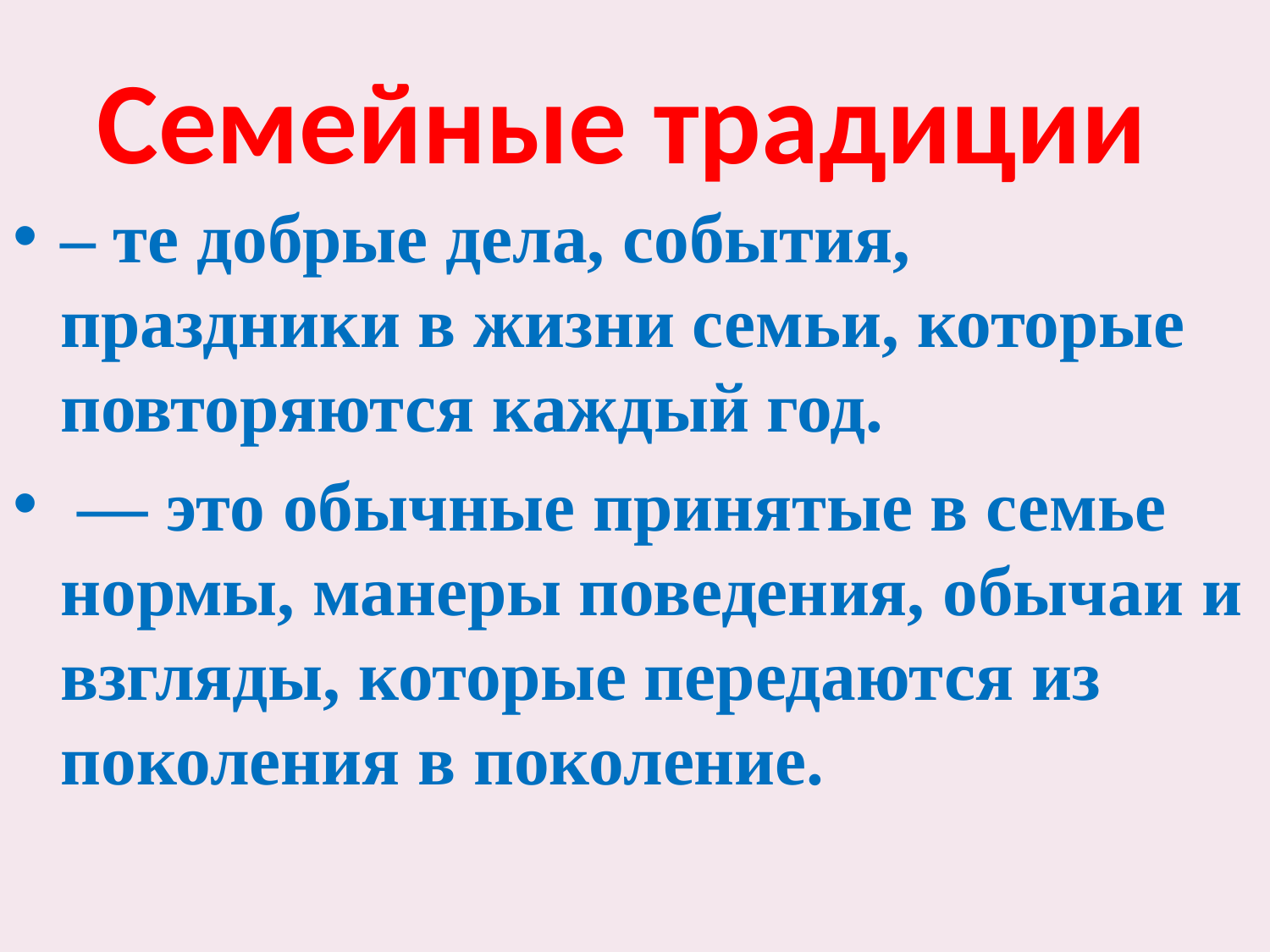

# Семейные традиции
– те добрые дела, события, праздники в жизни семьи, которые повторяются каждый год.
 — это обычные принятые в семье нормы, манеры поведения, обычаи и взгляды, которые передаются из поколения в поколение.